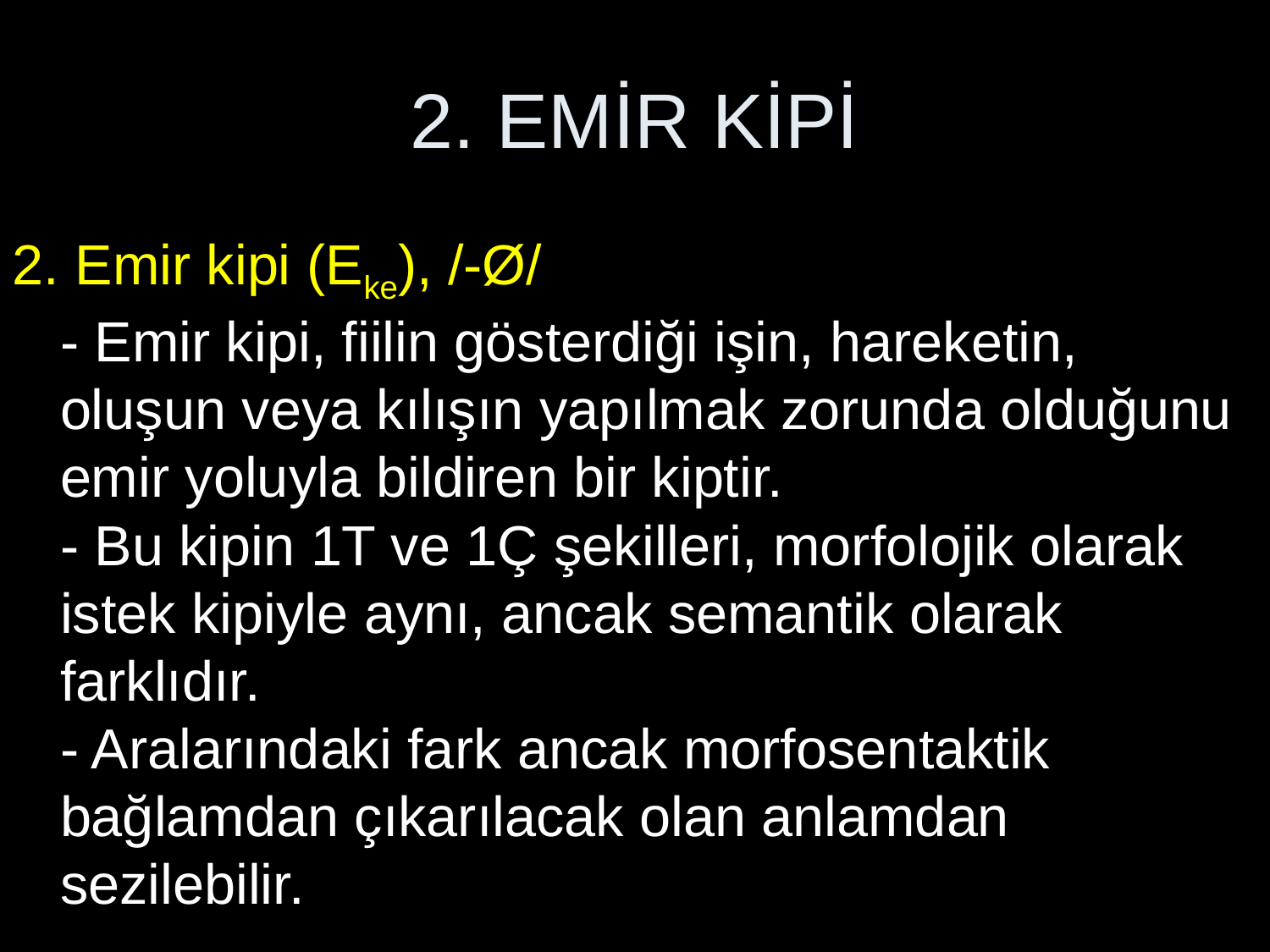

# 2. EMİR KİPİ
2. Emir kipi (Eke), /-Ø/
- Emir kipi, fiilin gösterdiği işin, hareketin, oluşun veya kılışın yapılmak zorunda olduğunu emir yoluyla bildiren bir kiptir.
- Bu kipin 1T ve 1Ç şekilleri, morfolojik olarak istek kipiyle aynı, ancak semantik olarak farklıdır.
- Aralarındaki fark ancak morfosentaktik bağlamdan çıkarılacak olan anlamdan sezilebilir.